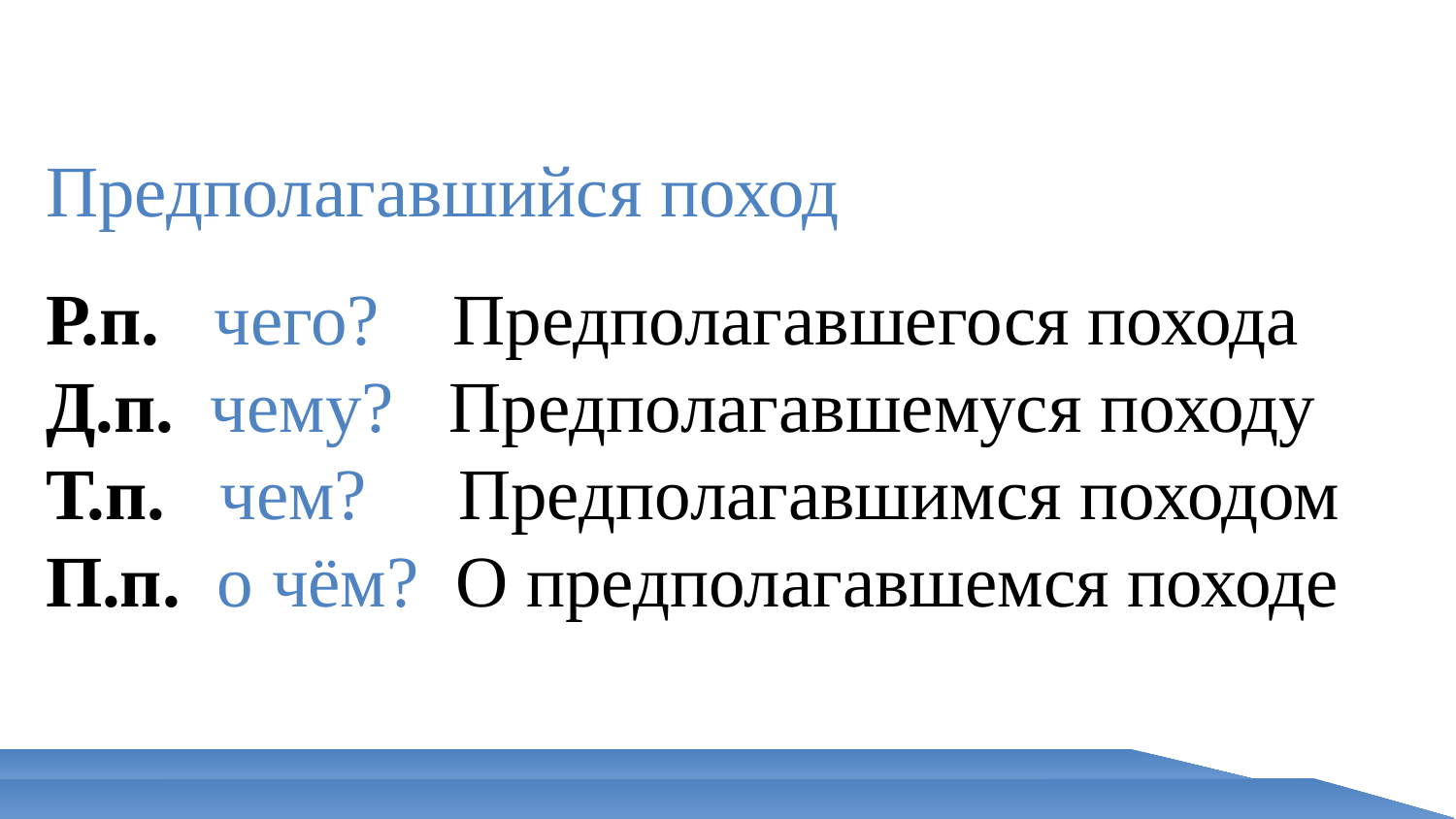

Предполагавшийся поход
Р.п.   чего?    Предполагавшегося похода
Д.п.  чему?   Предполагавшемуся походу
Т.п.   чем?     Предполагавшимся походом
П.п.  о чём?  О предполагавшемся походе